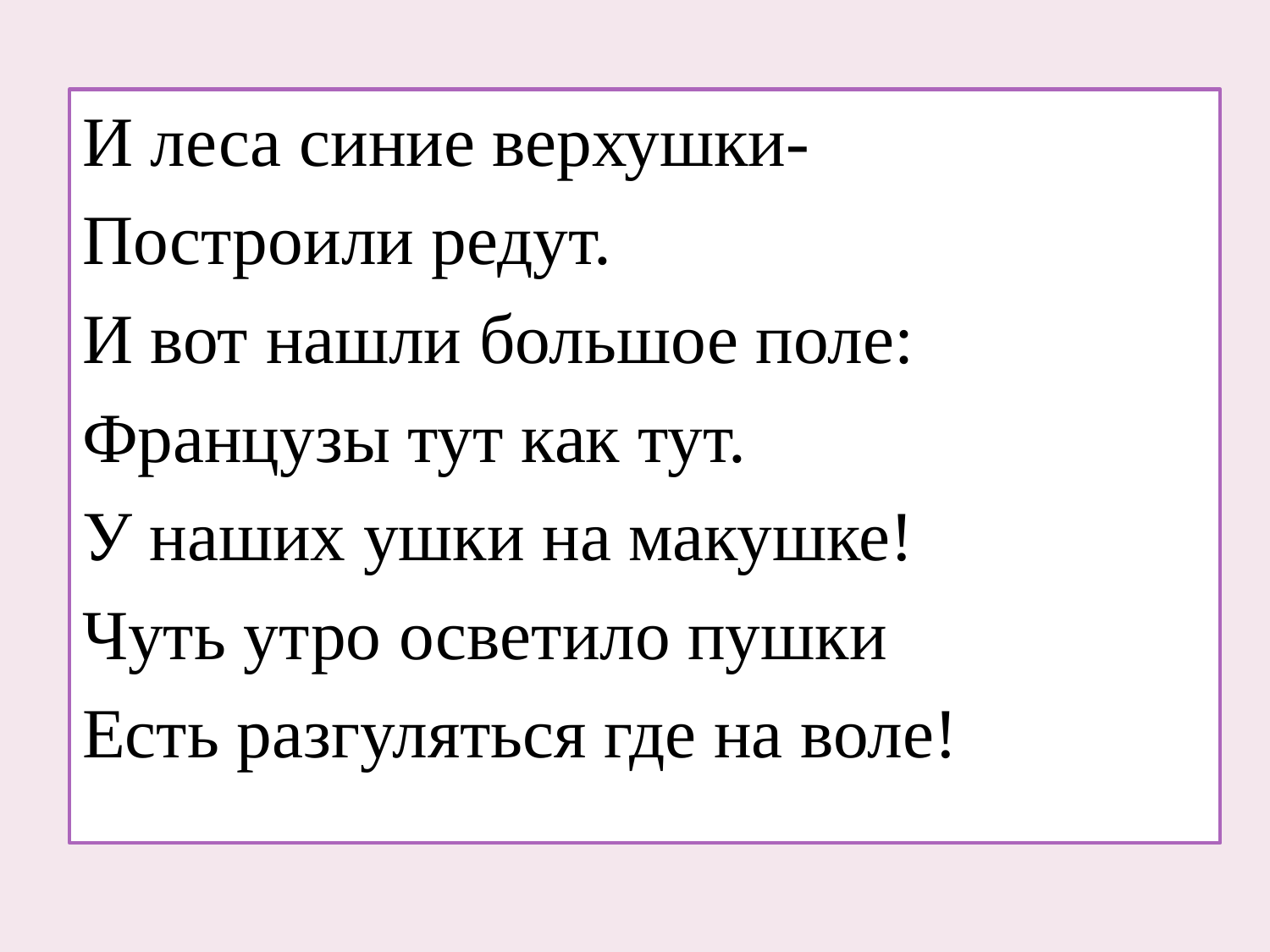

И леса синие верхушки-
Построили редут.
И вот нашли большое поле:
Французы тут как тут.
У наших ушки на макушке!
Чуть утро осветило пушки
Есть разгуляться где на воле!